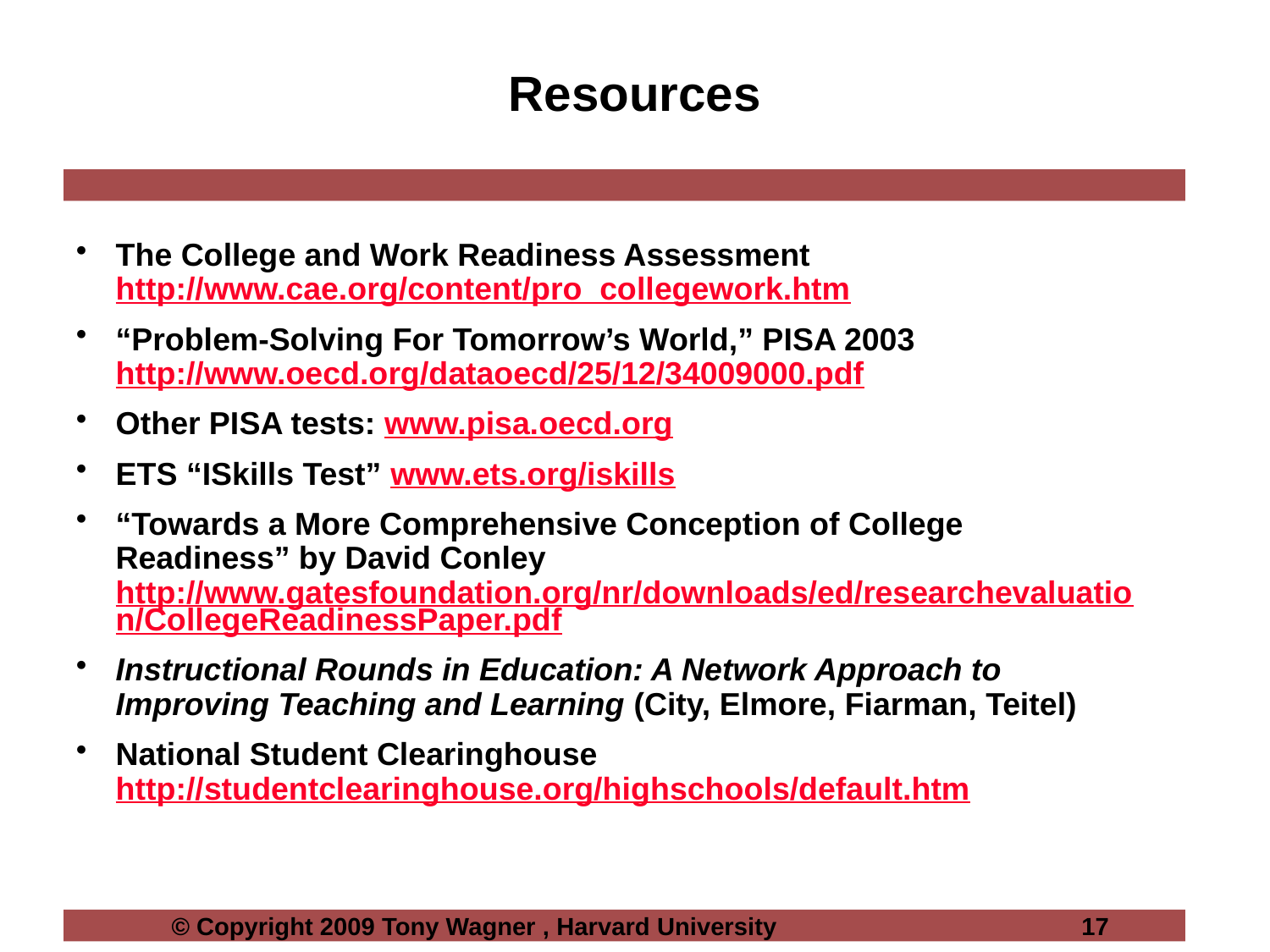

Resources
The College and Work Readiness Assessment http://www.cae.org/content/pro_collegework.htm
“Problem-Solving For Tomorrow’s World,” PISA 2003 http://www.oecd.org/dataoecd/25/12/34009000.pdf
Other PISA tests: www.pisa.oecd.org
ETS “ISkills Test” www.ets.org/iskills
“Towards a More Comprehensive Conception of College Readiness” by David Conley  http://www.gatesfoundation.org/nr/downloads/ed/researchevaluation/CollegeReadinessPaper.pdf
Instructional Rounds in Education: A Network Approach to Improving Teaching and Learning (City, Elmore, Fiarman, Teitel)
National Student Clearinghouse http://studentclearinghouse.org/highschools/default.htm